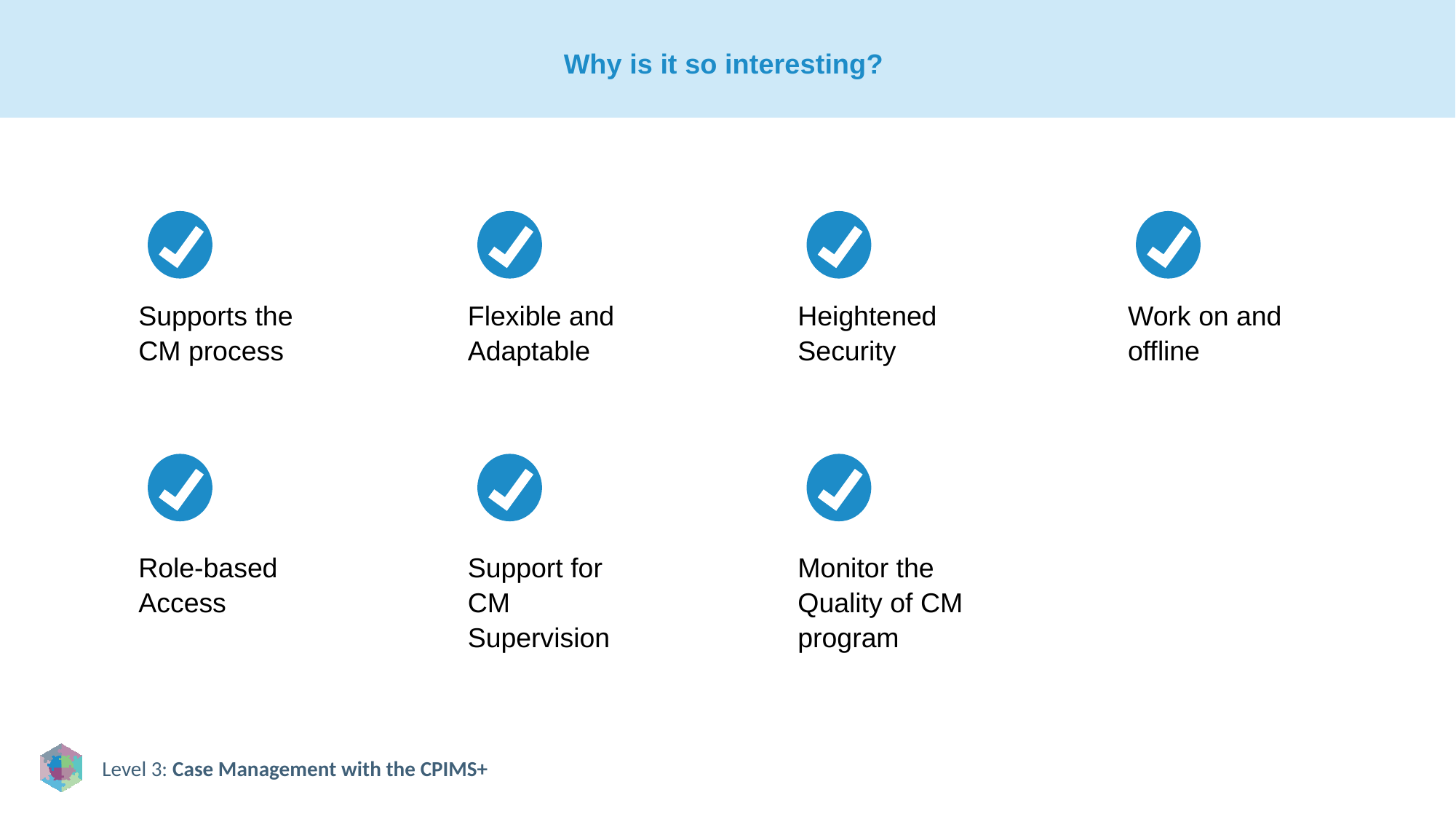

# Why is it so interesting?

Supports the CM process
Flexible and Adaptable
Heightened Security
Work on and offline

Role-based Access
Support for CM Supervision
Monitor the Quality of CM program